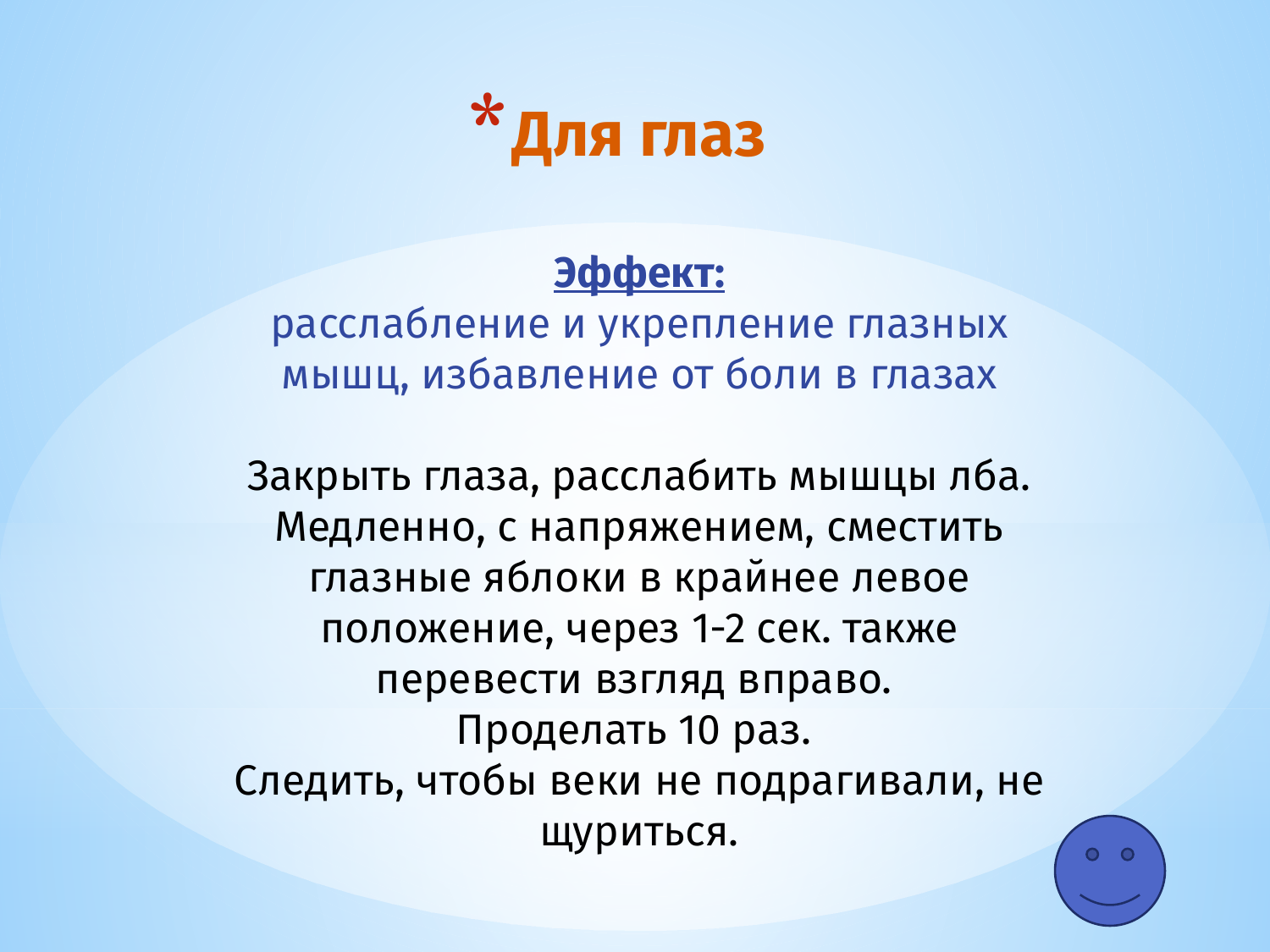

Для глаз
Эффект:
расслабление и укрепление глазных мышц, избавление от боли в глазах
Закрыть глаза, расслабить мышцы лба. Медленно, с напряжением, сместить глазные яблоки в крайнее левое положение, через 1-2 сек. также перевести взгляд вправо.
Проделать 10 раз.
Следить, чтобы веки не подрагивали, не щуриться.